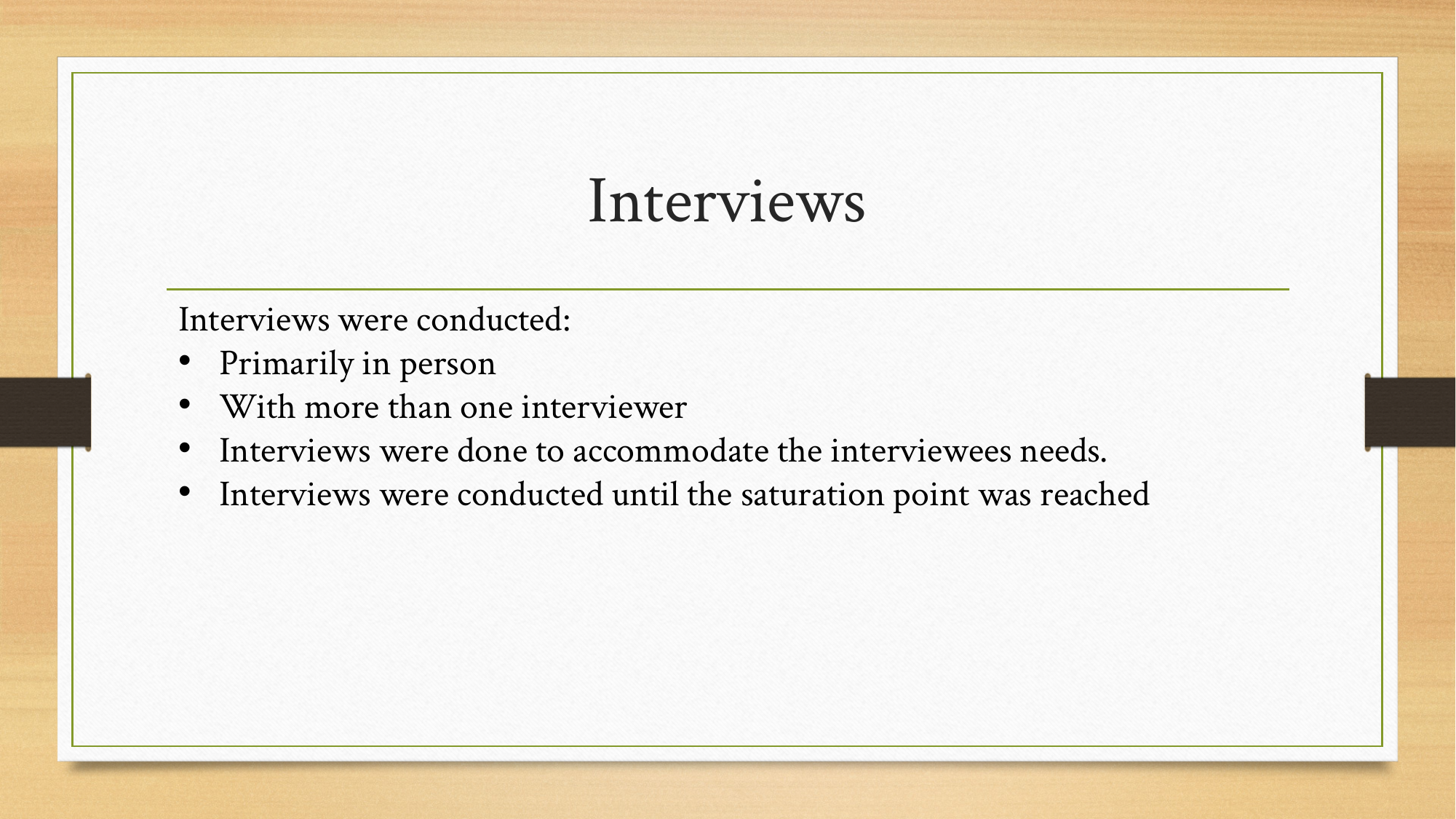

# Interviews
Interviews were conducted:
Primarily in person
With more than one interviewer
Interviews were done to accommodate the interviewees needs.
Interviews were conducted until the saturation point was reached